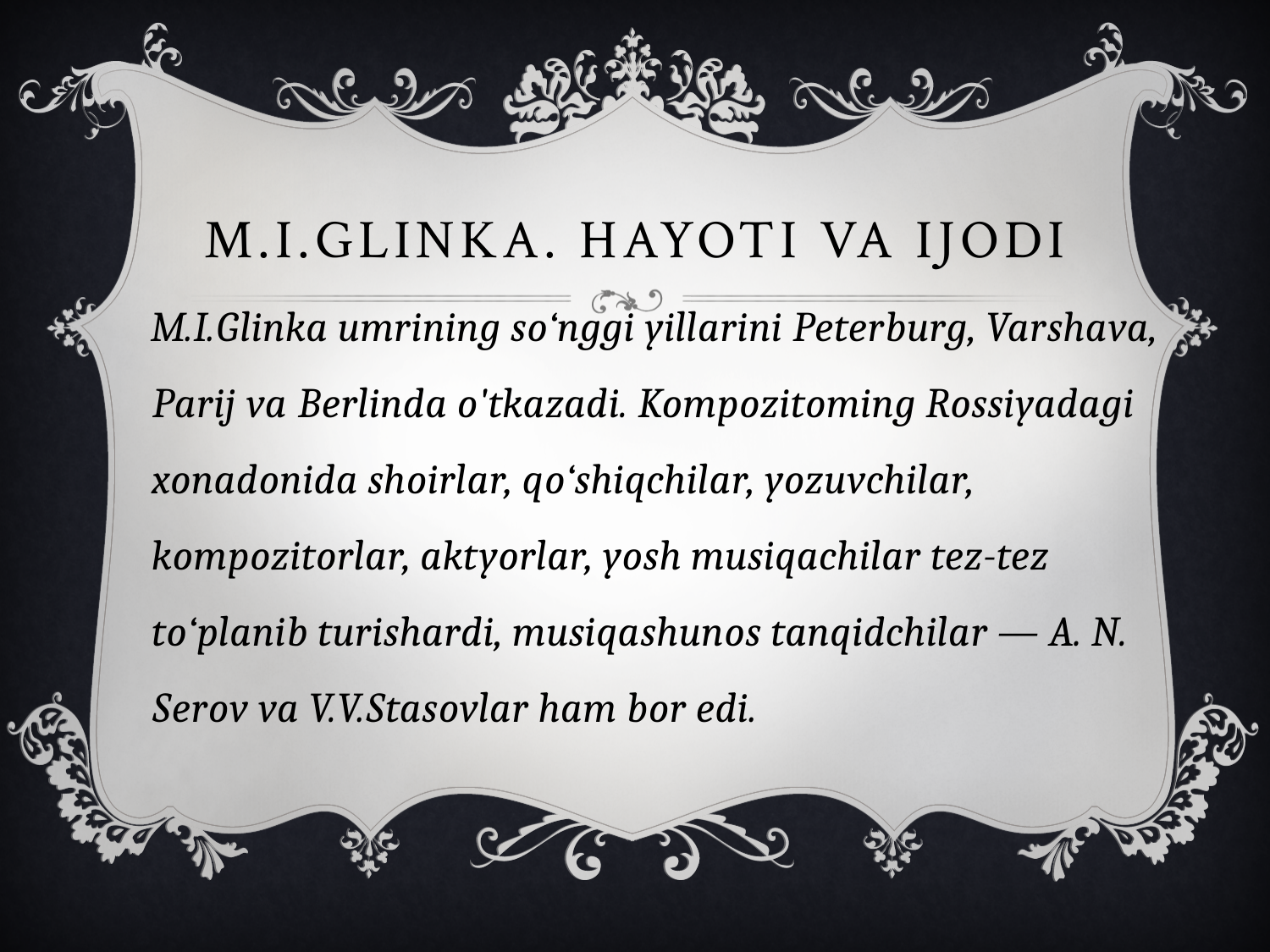

# M.I.Glinka. Hayoti va ijodi
M.I.Glinka umrining so‘nggi yillarini Peterburg, Varshava, Parij va Berlinda o'tkazadi. Kompozitoming Rossiyadagi xonadonida shoirlar, qo‘shiqchilar, yozuvchilar, kompozitorlar, aktyorlar, yosh musiqachilar tez-tez to‘planib turishardi, musiqashunos tanqidchilar — A. N. Serov va V.V.Stasovlar ham bor edi.